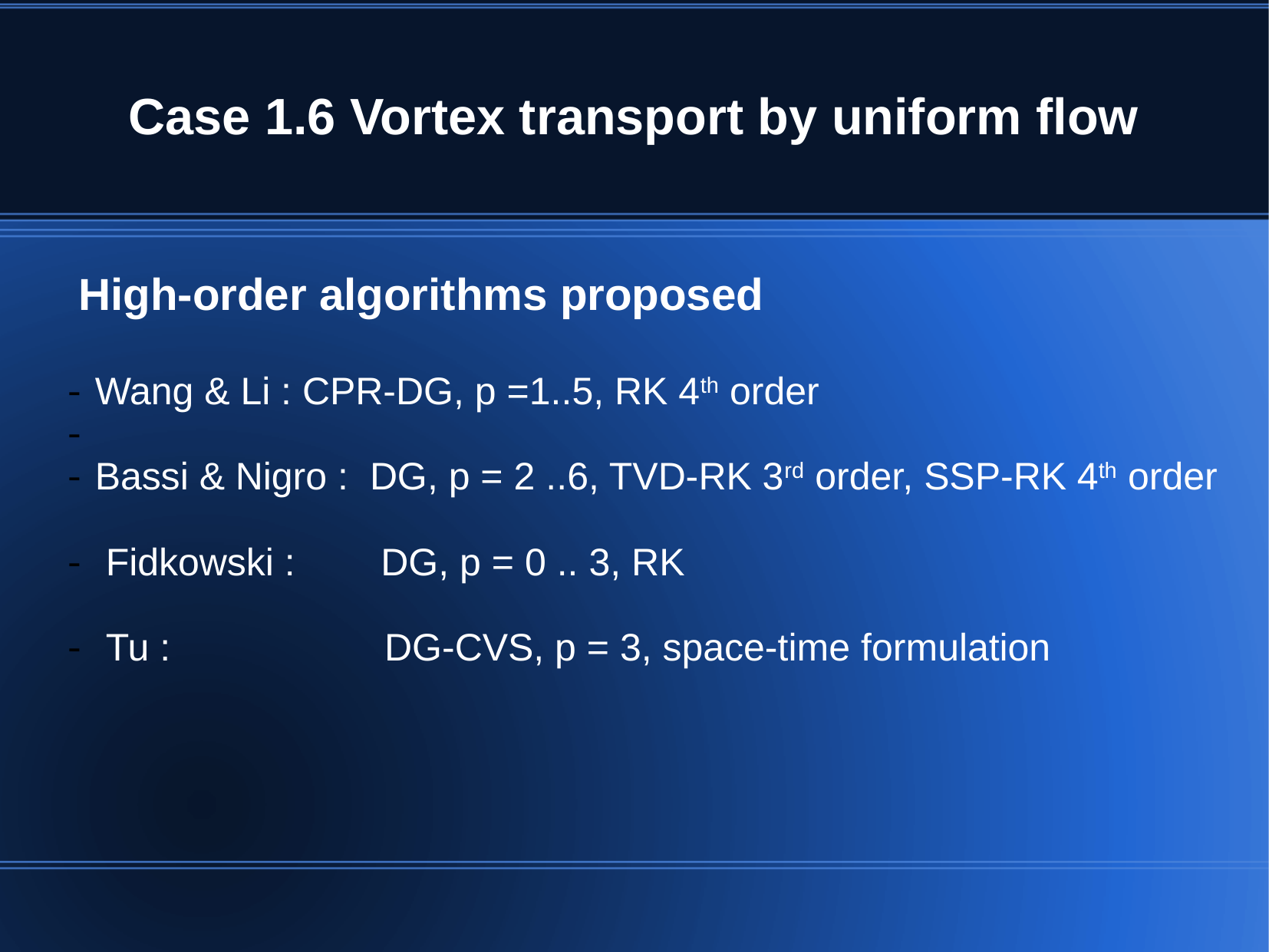

# Case 1.6 Vortex transport by uniform flow
 High-order algorithms proposed

Wang & Li : CPR-DG, p =1..5, RK 4th order

Bassi & Nigro :  DG, p = 2 ..6, TVD-RK 3rd order, SSP-RK 4th order

 Fidkowski :        DG, p = 0 .. 3, RK

 Tu :                    DG-CVS, p = 3, space-time formulation